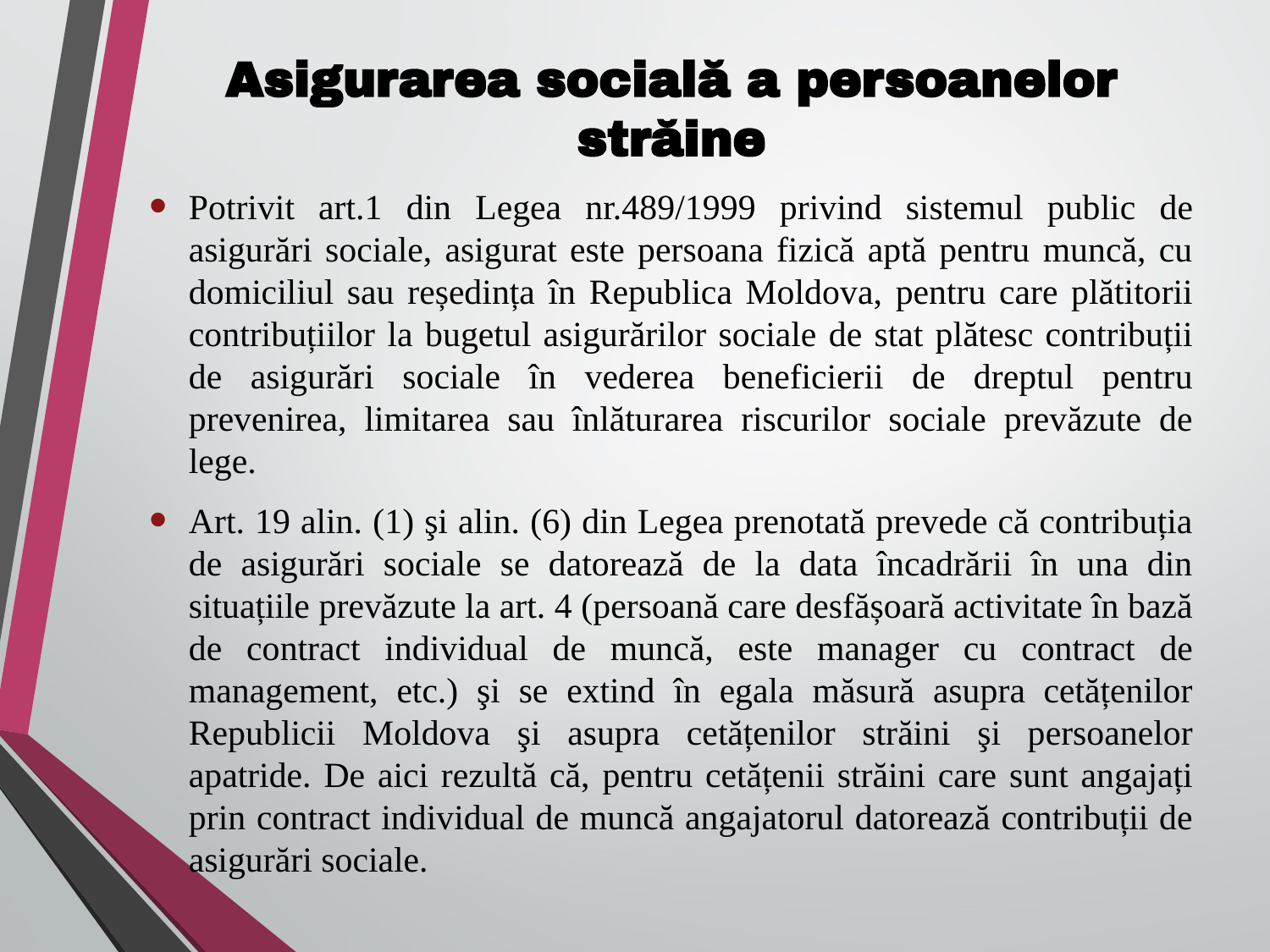

# Asigurarea socială a persoanelor străine
Potrivit art.1 din Legea nr.489/1999 privind sistemul public de asigurări sociale, asigurat este persoana fizică aptă pentru muncă, cu domiciliul sau reședința în Republica Moldova, pentru care plătitorii contribuțiilor la bugetul asigurărilor sociale de stat plătesc contribuții de asigurări sociale în vederea beneficierii de dreptul pentru prevenirea, limitarea sau înlăturarea riscurilor sociale prevăzute de lege.
Art. 19 alin. (1) şi alin. (6) din Legea prenotată prevede că contribuția de asigurări sociale se datorează de la data încadrării în una din situațiile prevăzute la art. 4 (persoană care desfășoară activitate în bază de contract individual de muncă, este manager cu contract de management, etc.) şi se extind în egala măsură asupra cetățenilor Republicii Moldova şi asupra cetățenilor străini şi persoanelor apatride. De aici rezultă că, pentru cetățenii străini care sunt angajați prin contract individual de muncă angajatorul datorează contribuții de asigurări sociale.